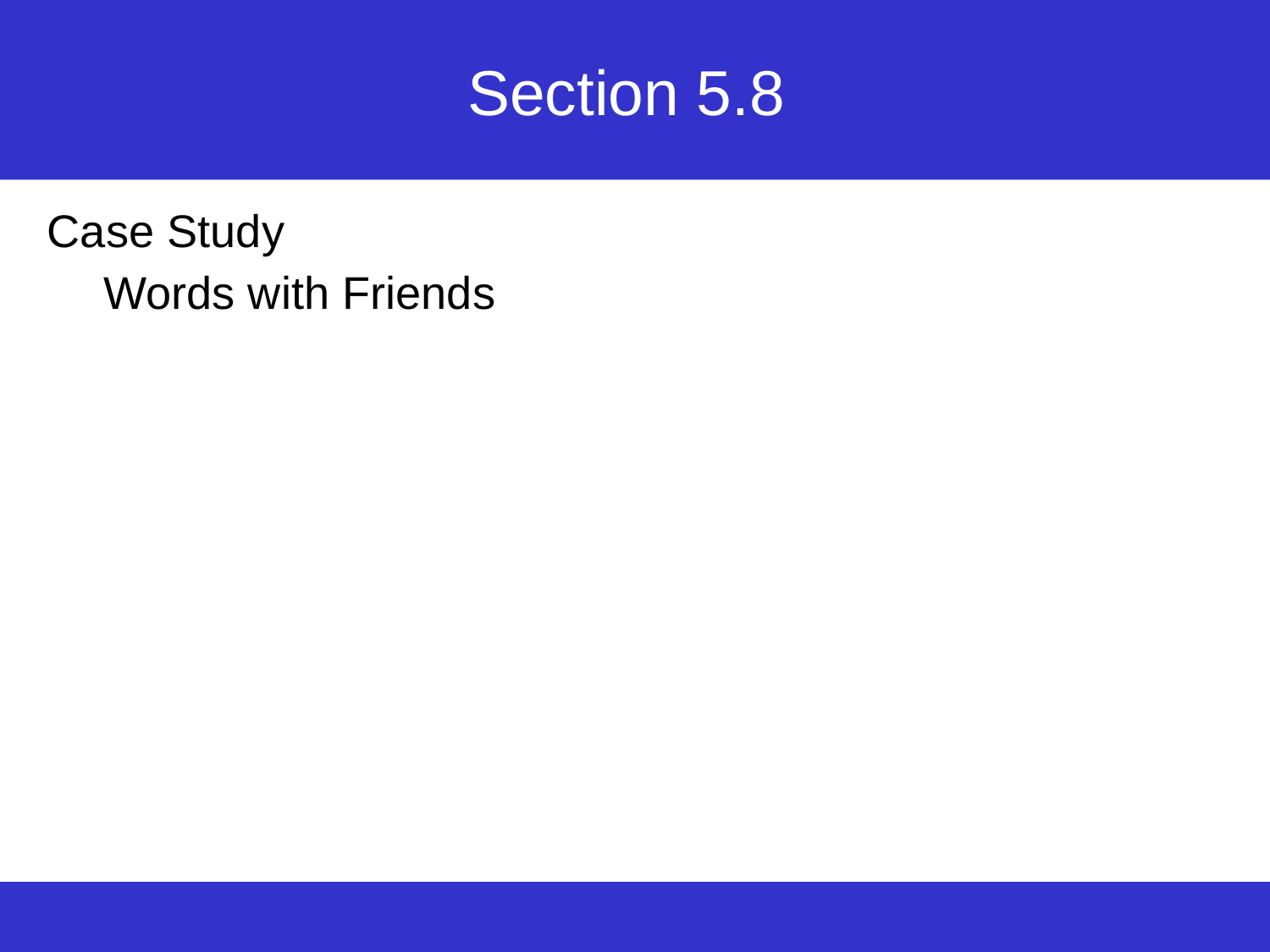

# Section 5.8
Case Study
Words with Friends